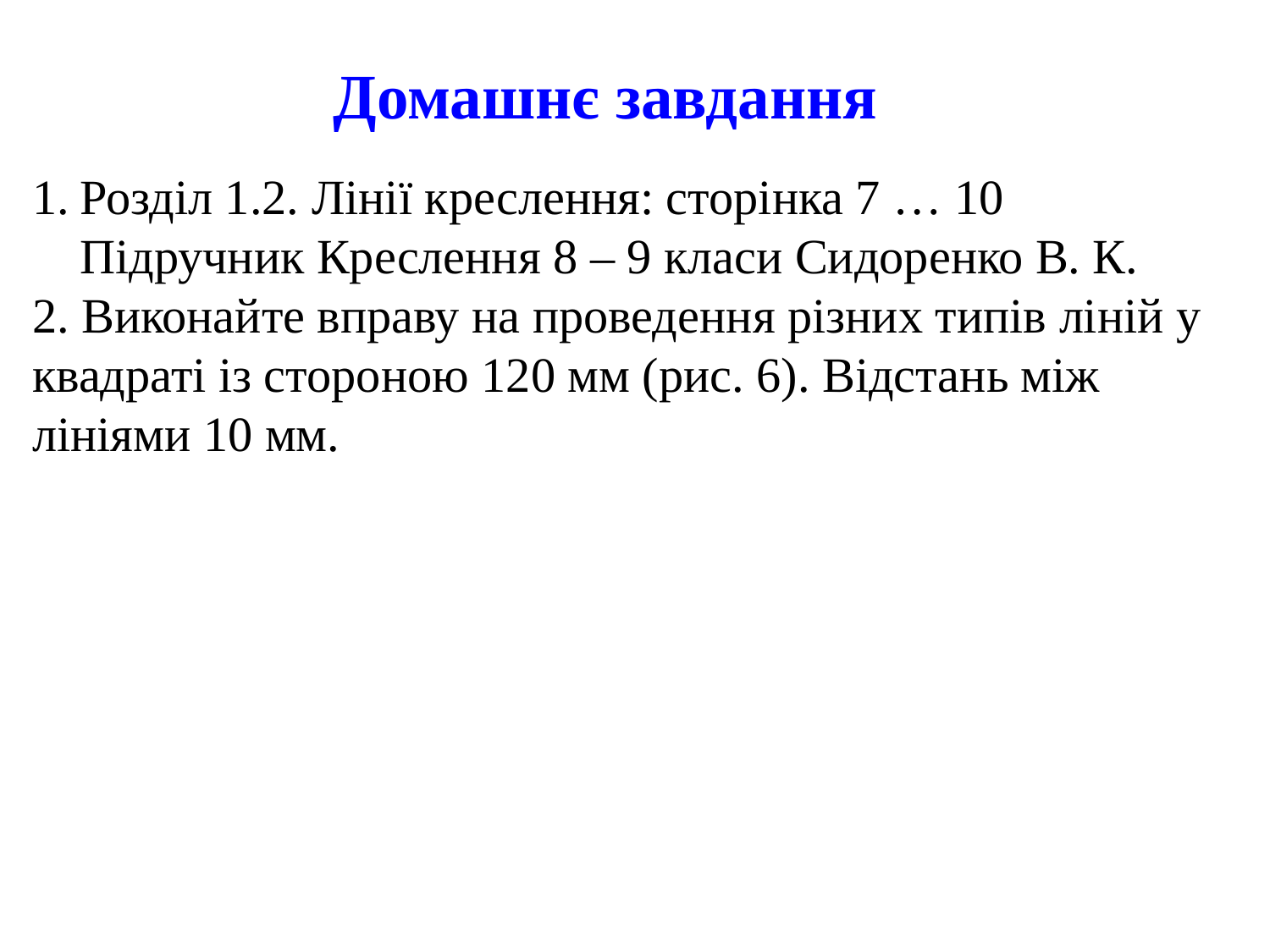

Домашнє завдання
Розділ 1.2. Лінії креслення: сторінка 7 … 10 Підручник Креслення 8 – 9 класи Сидоренко В. К.
2. Виконайте вправу на проведення різних типів ліній у квадраті із стороною 120 мм (рис. 6). Відстань між лініями 10 мм.